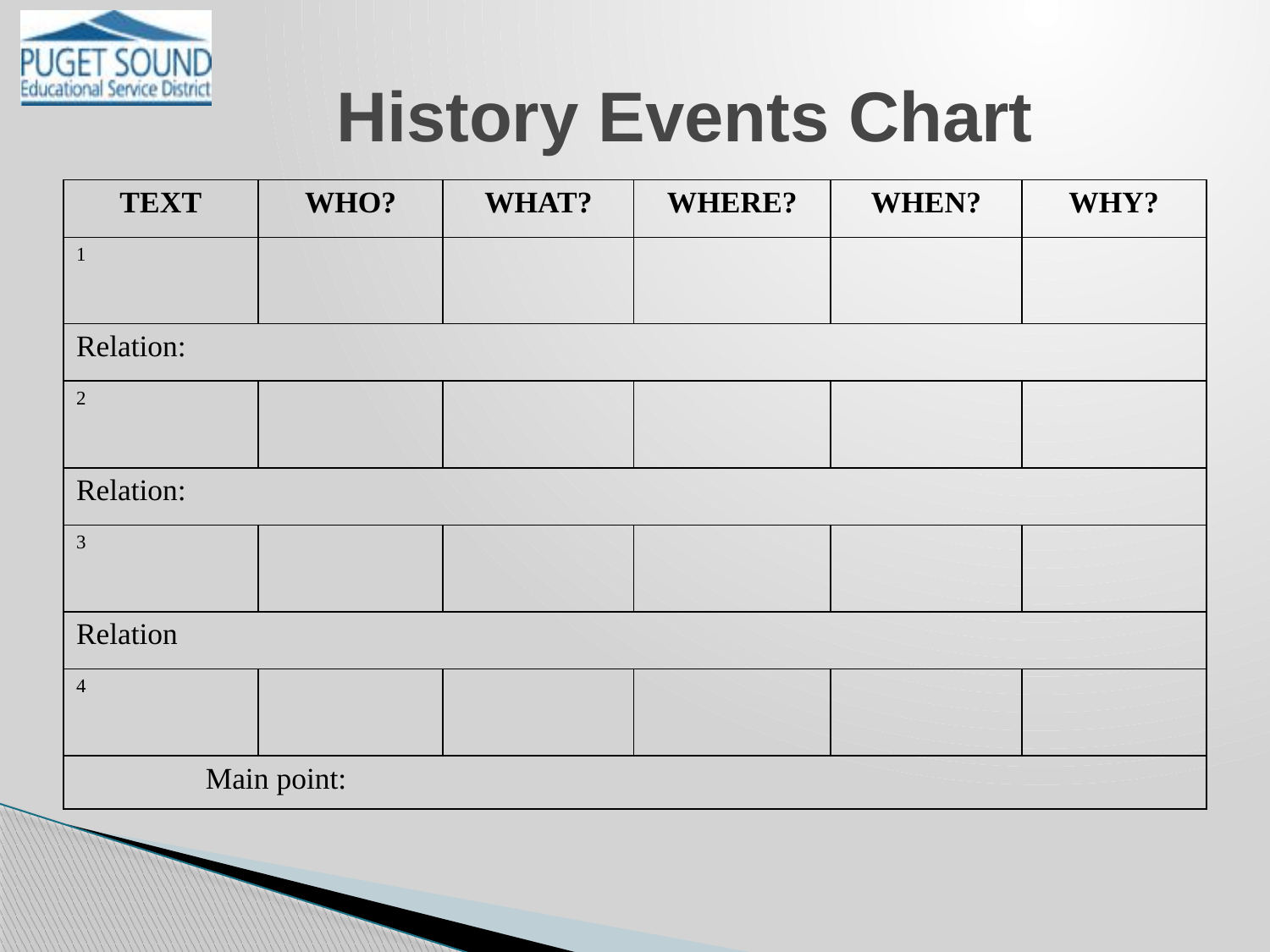

# History Events Chart
| TEXT | WHO? | WHAT? | WHERE? | WHEN? | WHY? |
| --- | --- | --- | --- | --- | --- |
| 1 |  |  |  |  |  |
| Relation: |  |  |  |  |  |
| 2 |  |  |  |  |  |
| Relation: |  |  |  |  |  |
| 3 |  |  |  |  |  |
| Relation |  |  |  |  |  |
| 4 |  |  |  |  |  |
| Main point: |  |  |  |  |  |